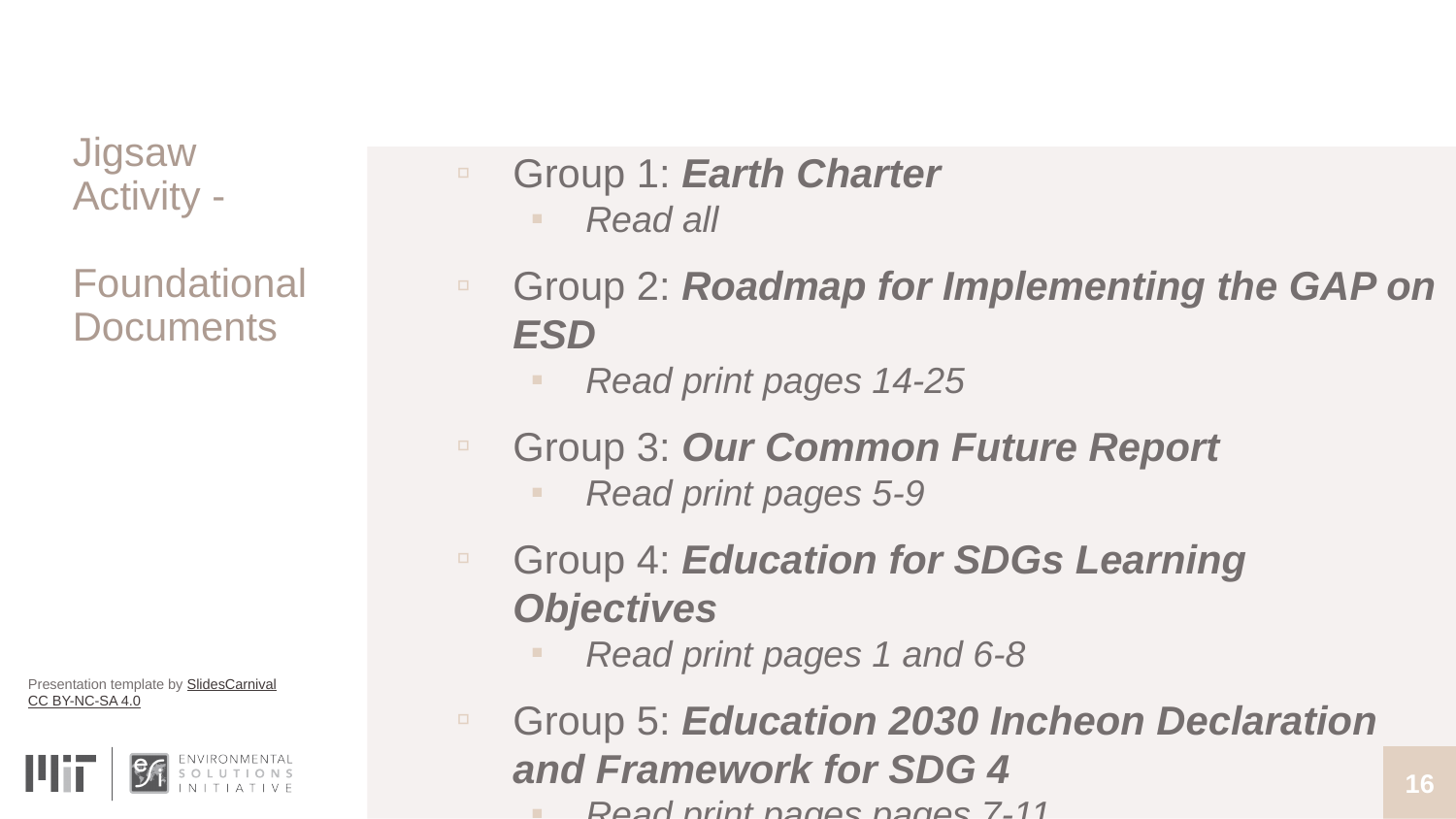

# Jigsaw Activity -

Foundational Documents

Group 1: Earth Charter
Read all
Group 2: Roadmap for Implementing the GAP on ESD
Read print pages 14-25
Group 3: Our Common Future Report
Read print pages 5-9
Group 4: Education for SDGs Learning Objectives
Read print pages 1 and 6-8
Group 5: Education 2030 Incheon Declaration and Framework for SDG 4
Read print pages pages 7-11

16